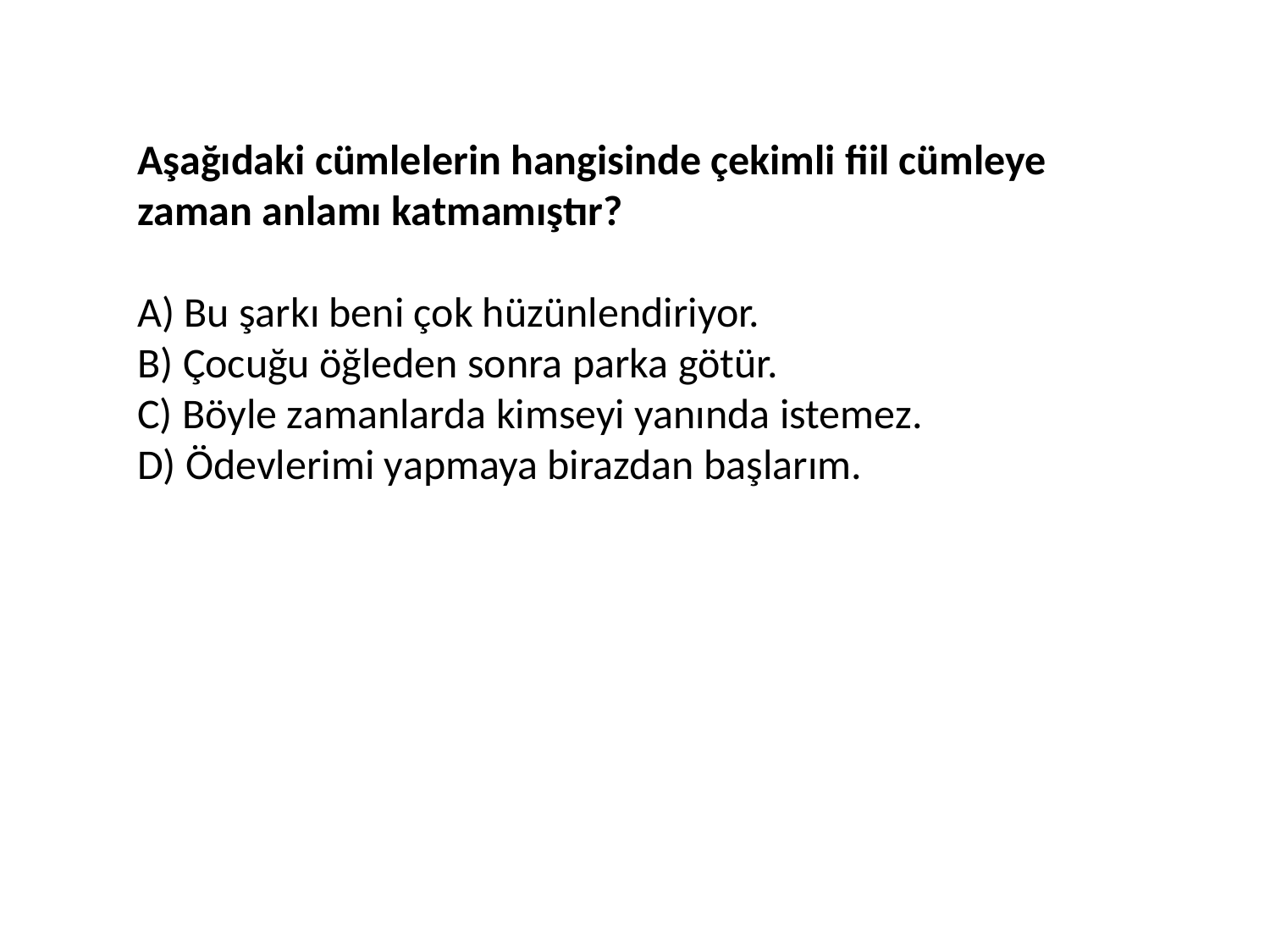

Aşağıdaki cümlelerin hangisinde çekimli fiil cümleye zaman anlamı katmamıştır?

A) Bu şarkı beni çok hüzünlendiriyor.
B) Çocuğu öğleden sonra parka götür.
C) Böyle zamanlarda kimseyi yanında istemez.
D) Ödevlerimi yapmaya birazdan başlarım.